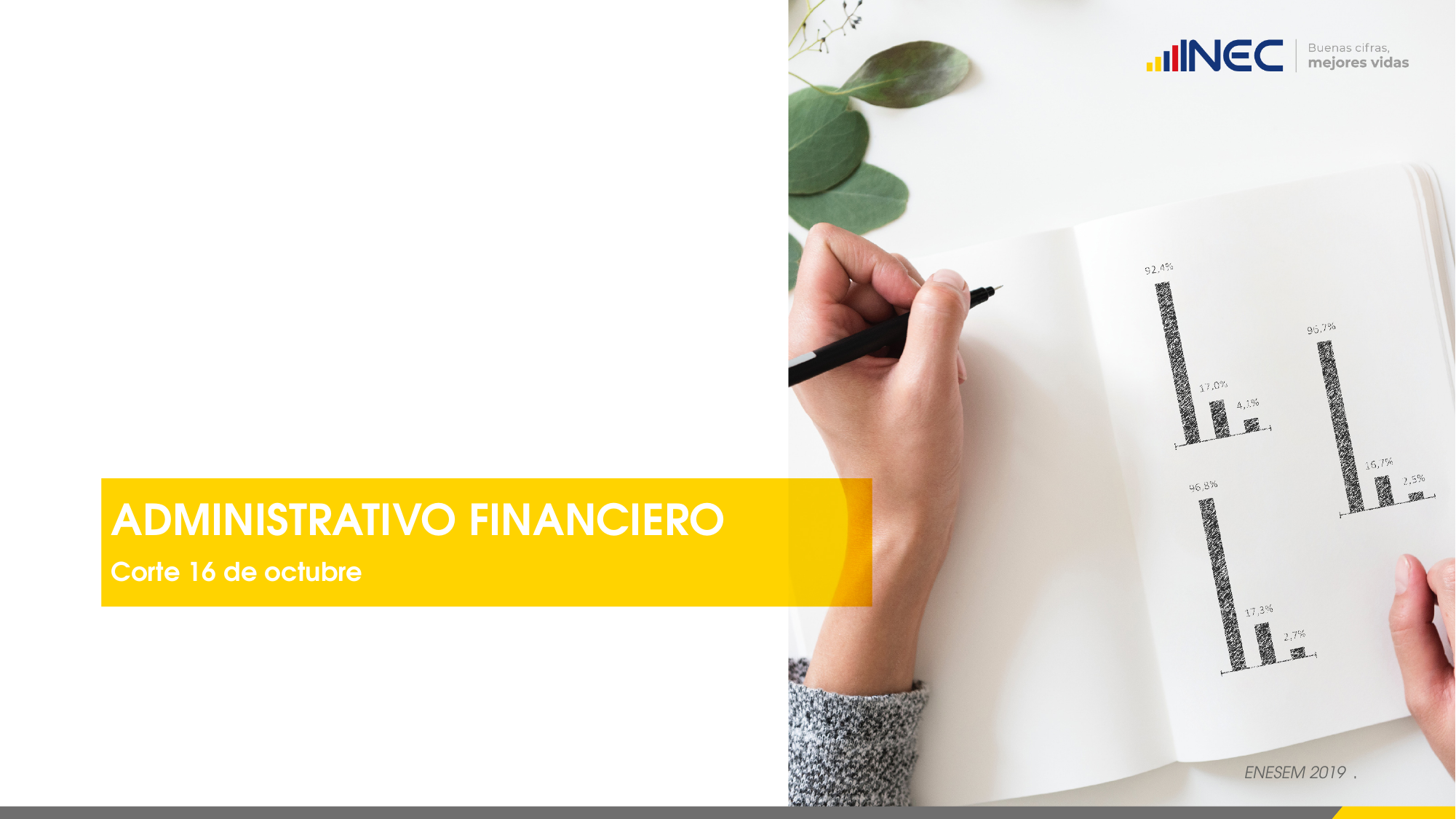

# ADMINISTRATIVO FINANCIERO Corte 16 de octubre

ENESEM 2019